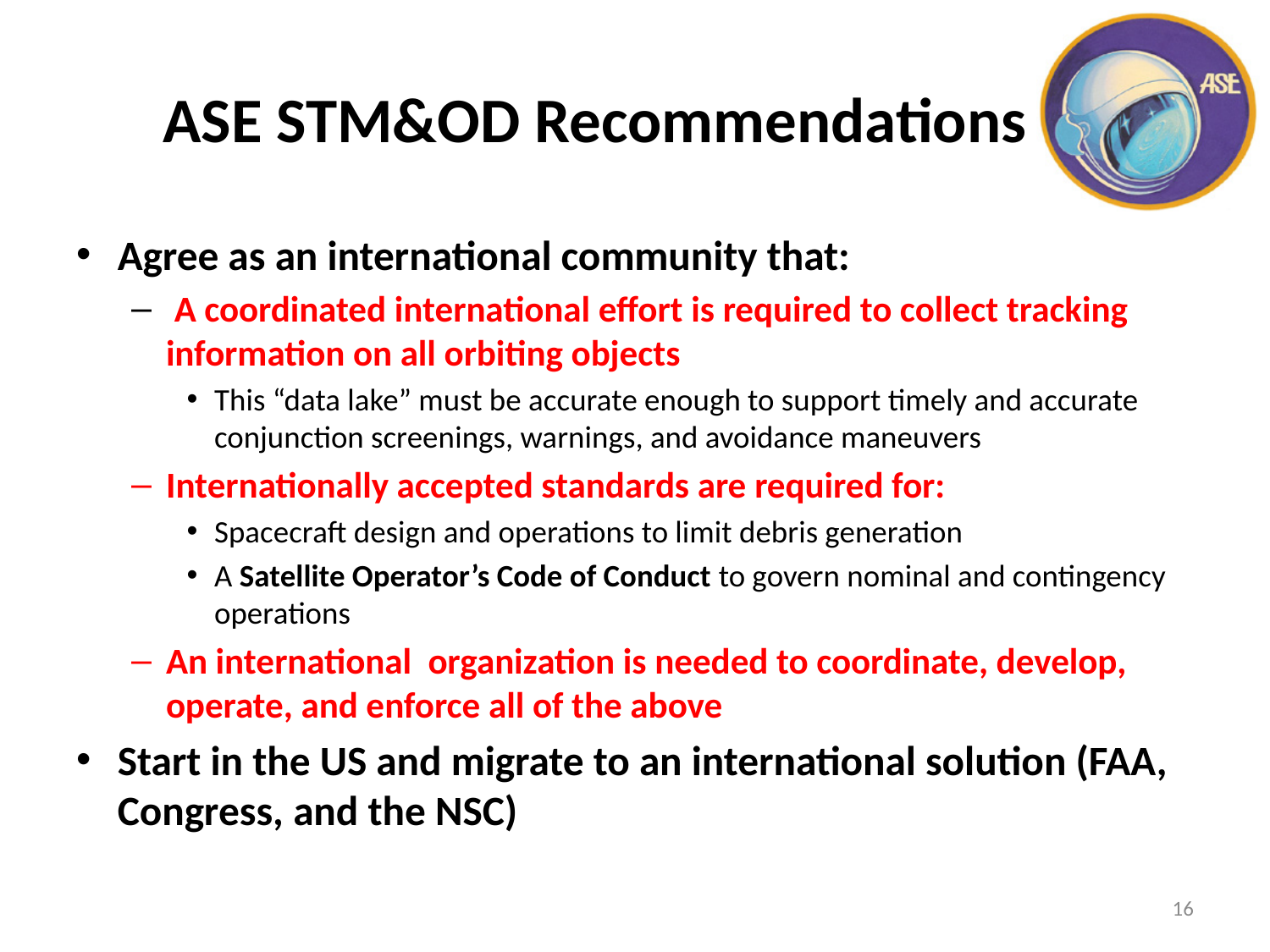

# ASE STM&OD Recommendations
Agree as an international community that:
 A coordinated international effort is required to collect tracking information on all orbiting objects
This “data lake” must be accurate enough to support timely and accurate conjunction screenings, warnings, and avoidance maneuvers
Internationally accepted standards are required for:
Spacecraft design and operations to limit debris generation
A Satellite Operator’s Code of Conduct to govern nominal and contingency operations
An international  organization is needed to coordinate, develop, operate, and enforce all of the above
Start in the US and migrate to an international solution (FAA, Congress, and the NSC)

16